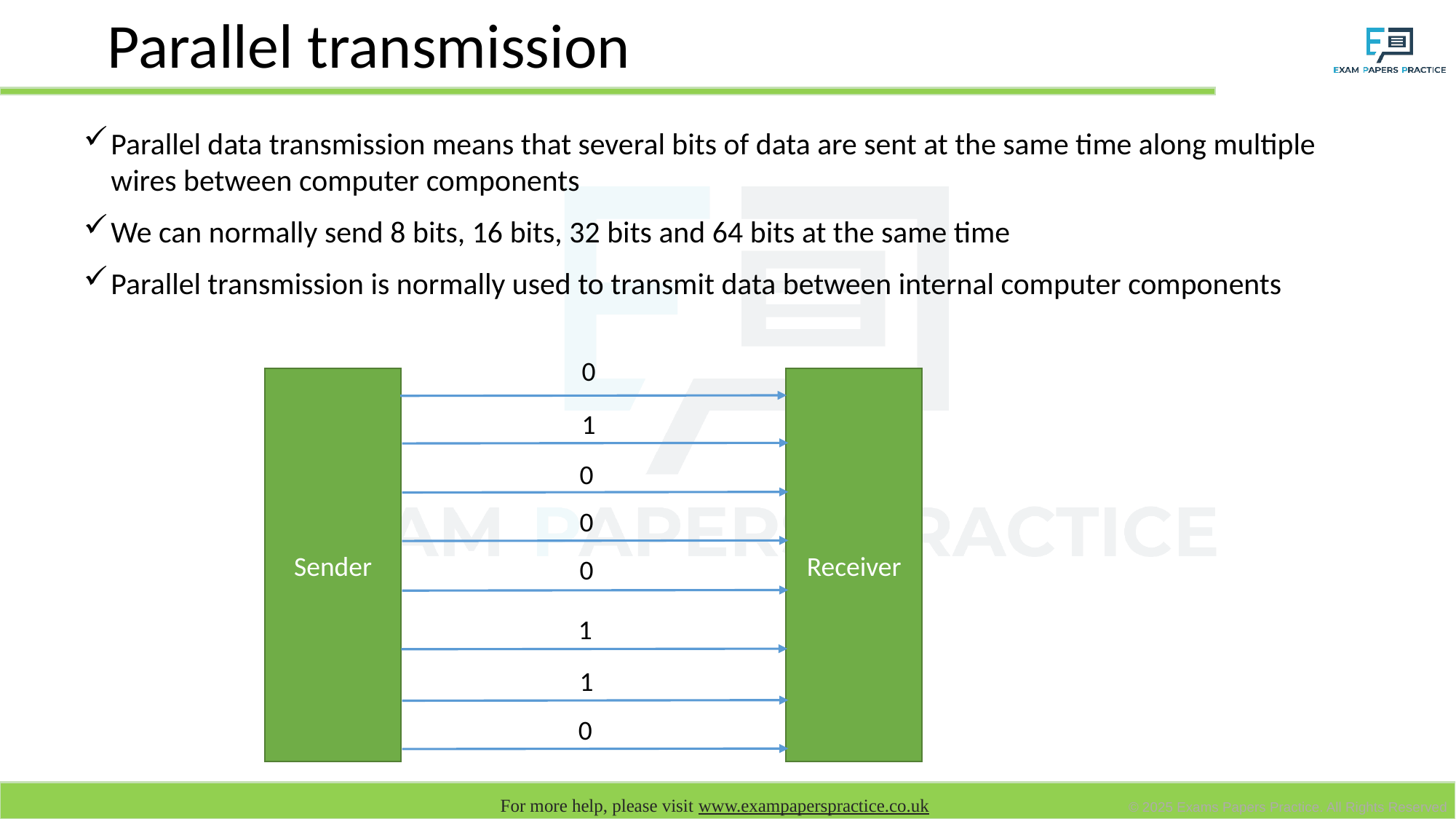

# Parallel transmission

Parallel data transmission means that several bits of data are sent at the same time along multiple wires between computer components
We can normally send 8 bits, 16 bits, 32 bits and 64 bits at the same time
Parallel transmission is normally used to transmit data between internal computer components

0
Sender
Receiver
1
0
0
0
1
1
0